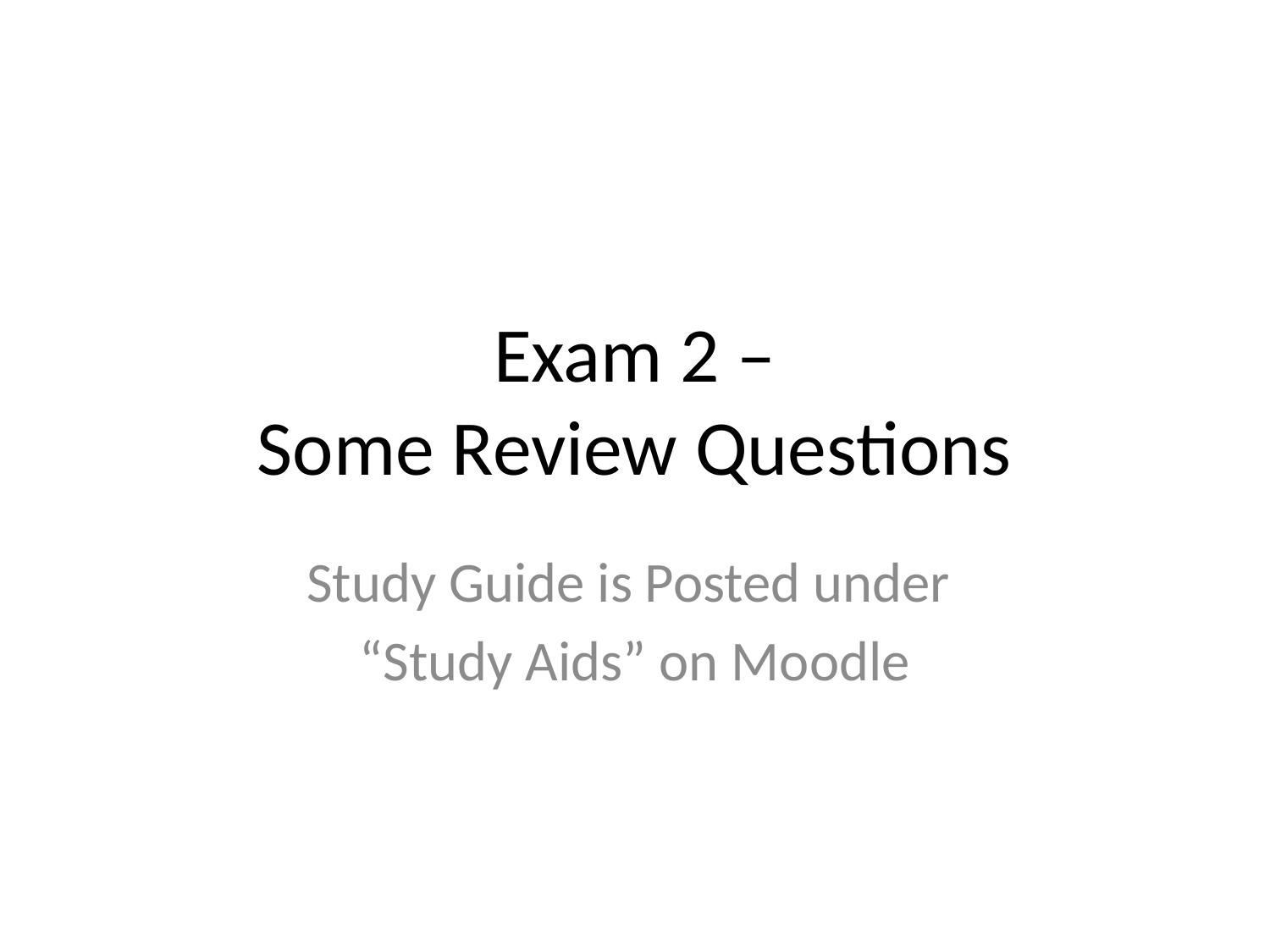

# Exam 2 – Some Review Questions
Study Guide is Posted under
“Study Aids” on Moodle